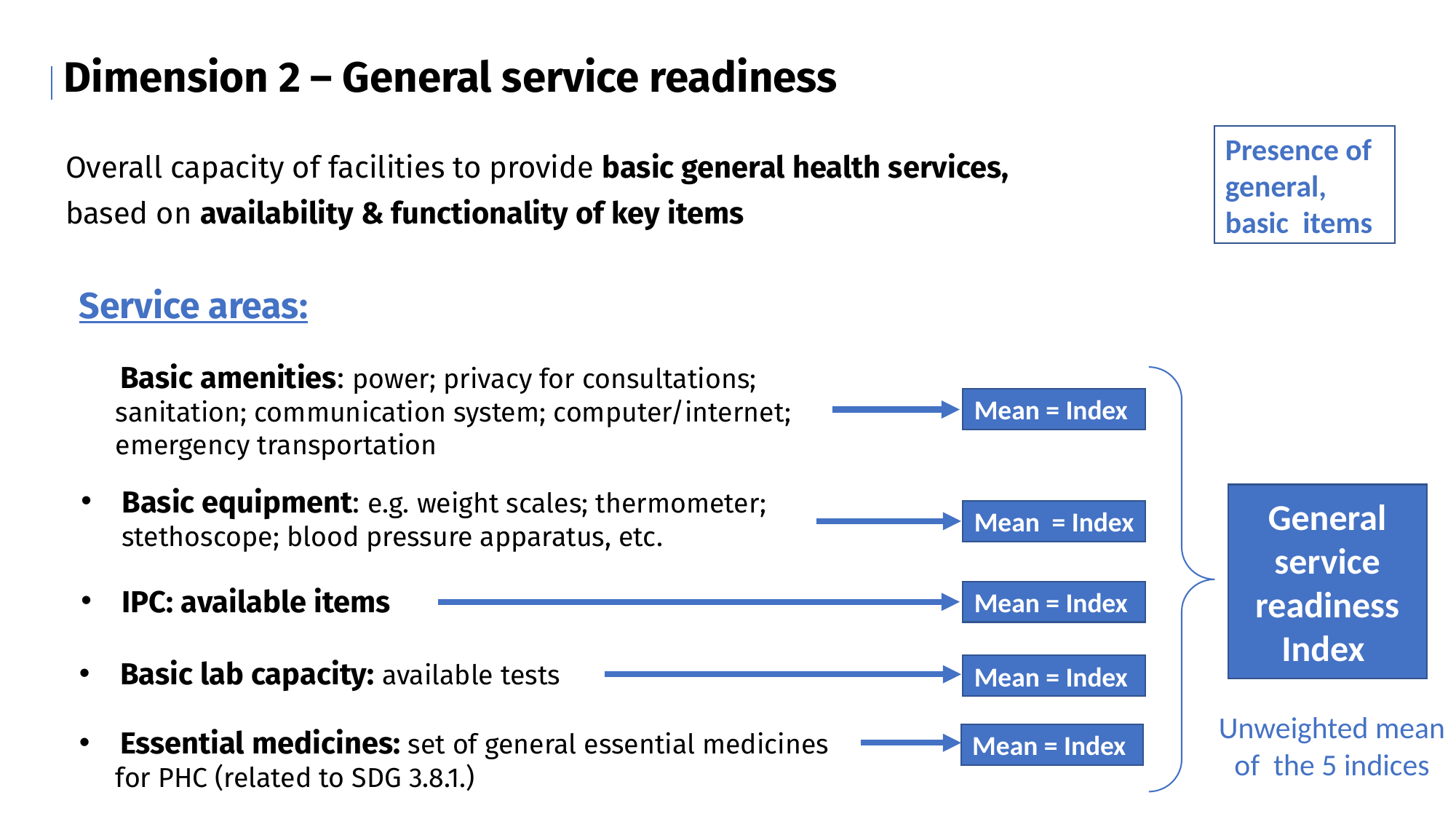

Dimension 2 – General service readiness
Presence of  general, basic  items
Overall capacity of facilities to provide basic general health services,
based on availability & functionality of key items
Service areas:

Basic amenities: power; privacy for consultations;
     sanitation; communication system; computer/internet;
     emergency transportation

General service readiness Index
Unweighted mean of  the 5 indices
Mean = Index

Basic equipment: e.g. weight scales; thermometer; stethoscope; blood pressure apparatus, etc.
Mean  = Index

IPC: available items

Mean = Index

Basic lab capacity: available tests
Mean = Index

Essential medicines: set of general essential medicines
     for PHC (related to SDG 3.8.1.)
Mean = Index